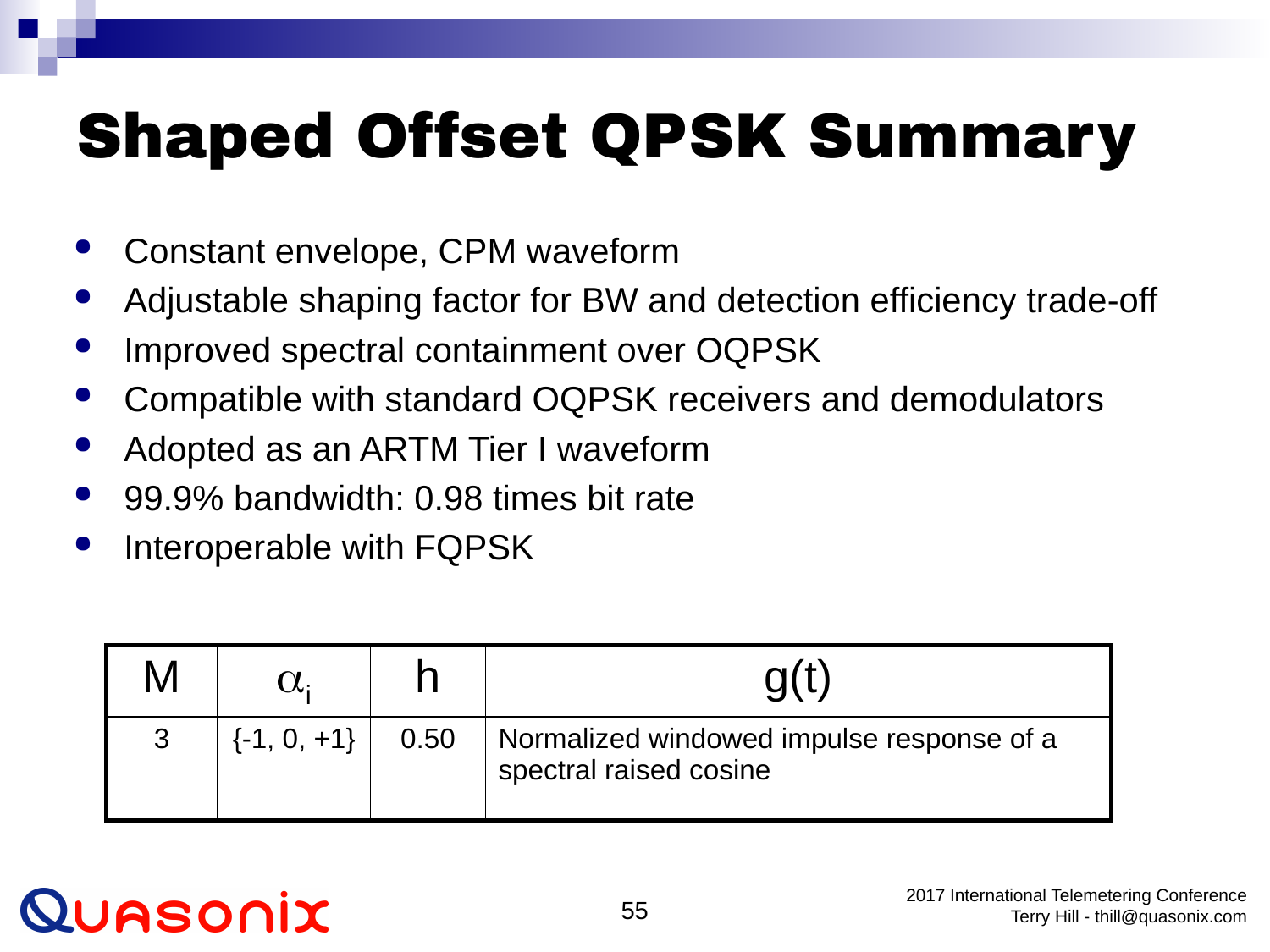

# Shaped Offset QPSK Summary
Constant envelope, CPM waveform
Adjustable shaping factor for BW and detection efficiency trade-off
Improved spectral containment over OQPSK
Compatible with standard OQPSK receivers and demodulators
Adopted as an ARTM Tier I waveform
99.9% bandwidth: 0.98 times bit rate
Interoperable with FQPSK
| M | αi | h | g(t) |
| --- | --- | --- | --- |
| 3 | {-1, 0, +1} | 0.50 | Normalized windowed impulse response of a spectral raised cosine |